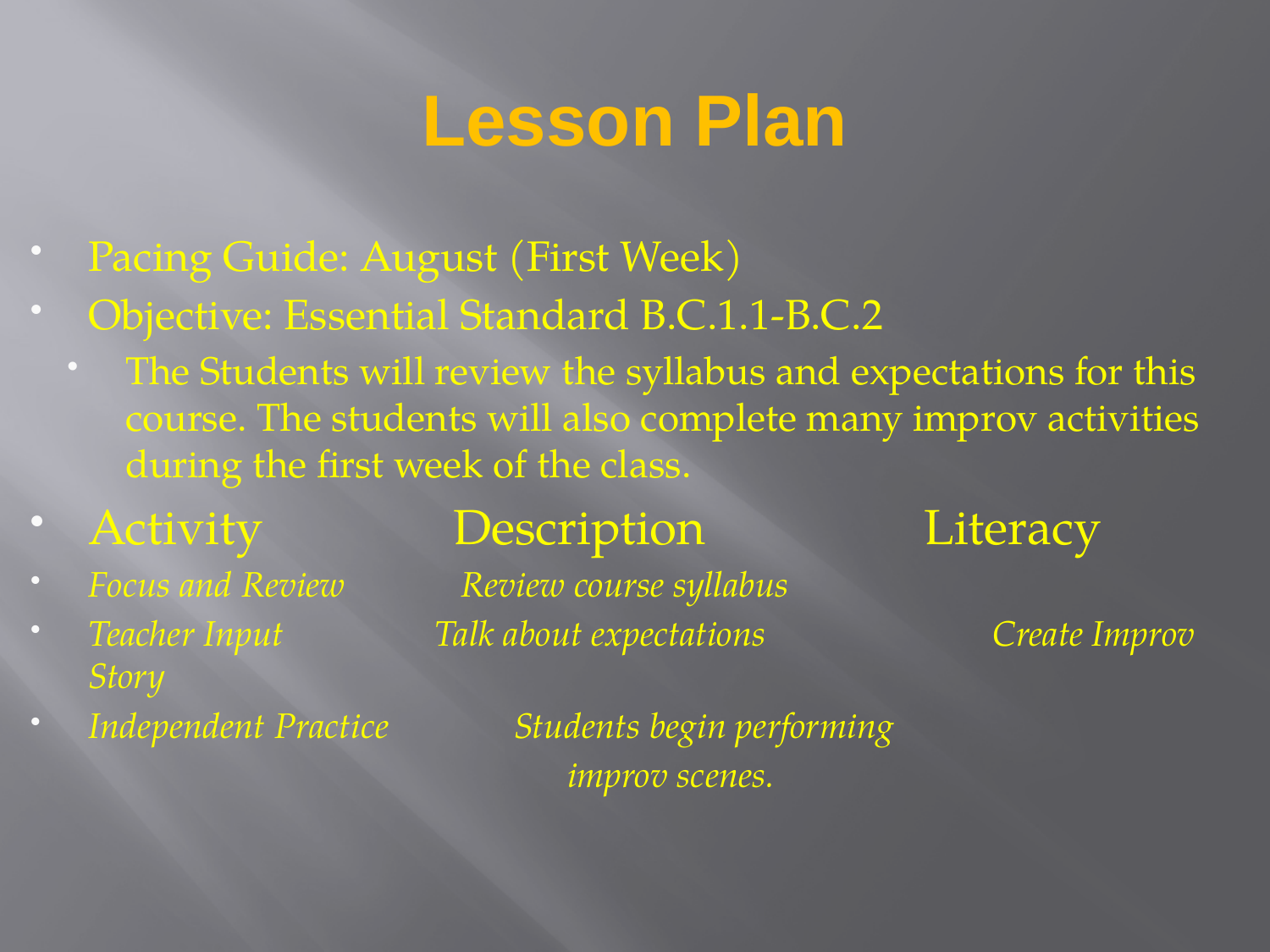

# Lesson Plan
Pacing Guide: August (First Week)
Objective: Essential Standard B.C.1.1-B.C.2
The Students will review the syllabus and expectations for this course. The students will also complete many improv activities during the first week of the class.
Activity 	         Description 		      Literacy
Focus and Review             Review course syllabus
Teacher Input                 Talk about expectations	                Create Improv Story
Independent Practice	     Students begin performing
				           improv scenes.